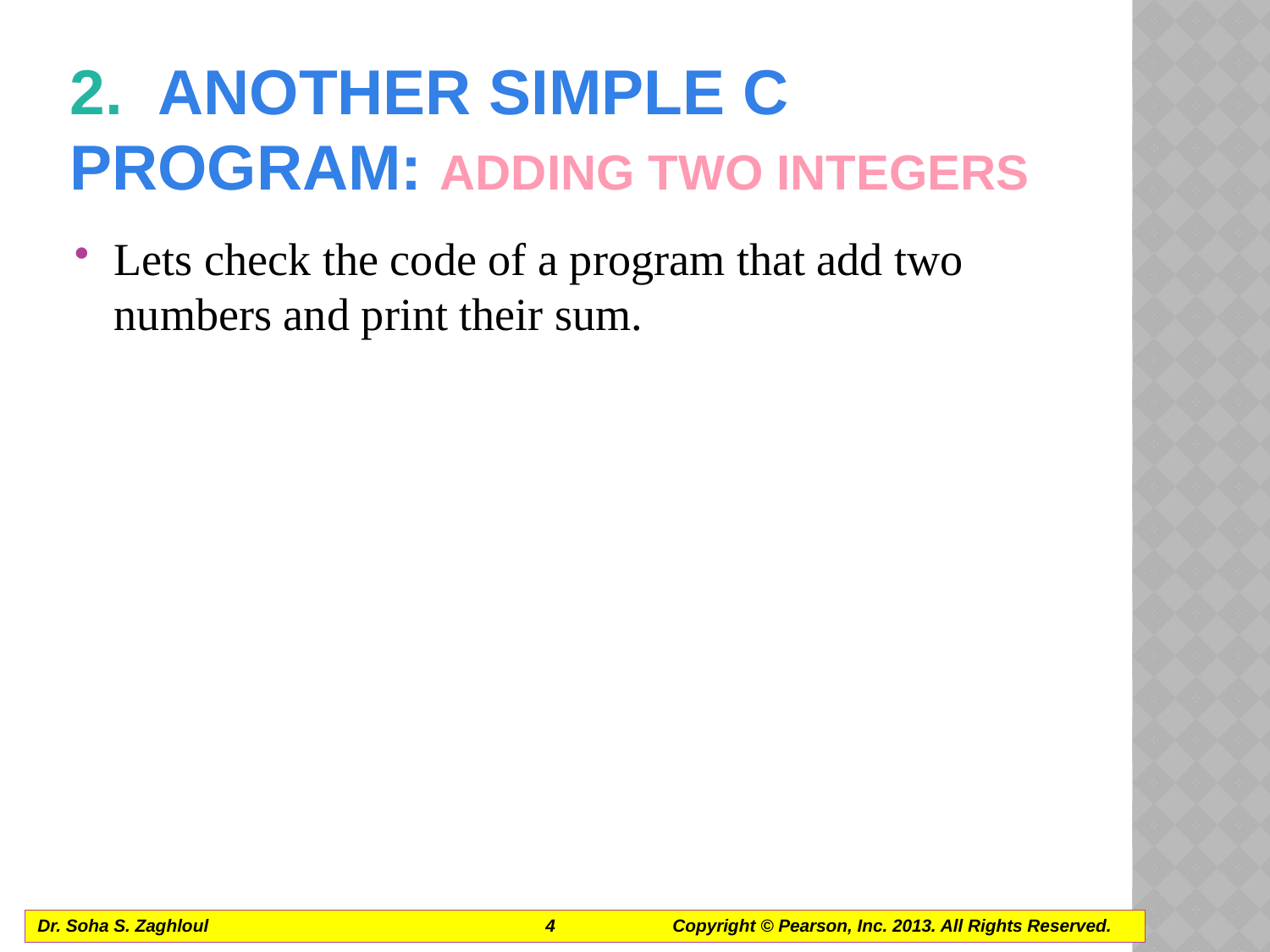

# 2.  Another Simple C Program: Adding Two Integers
Lets check the code of a program that add two numbers and print their sum.
Dr. Soha S. Zaghloul			4	Copyright © Pearson, Inc. 2013. All Rights Reserved.
©1992-2013 by Pearson Education, Inc. All Rights Reserved.